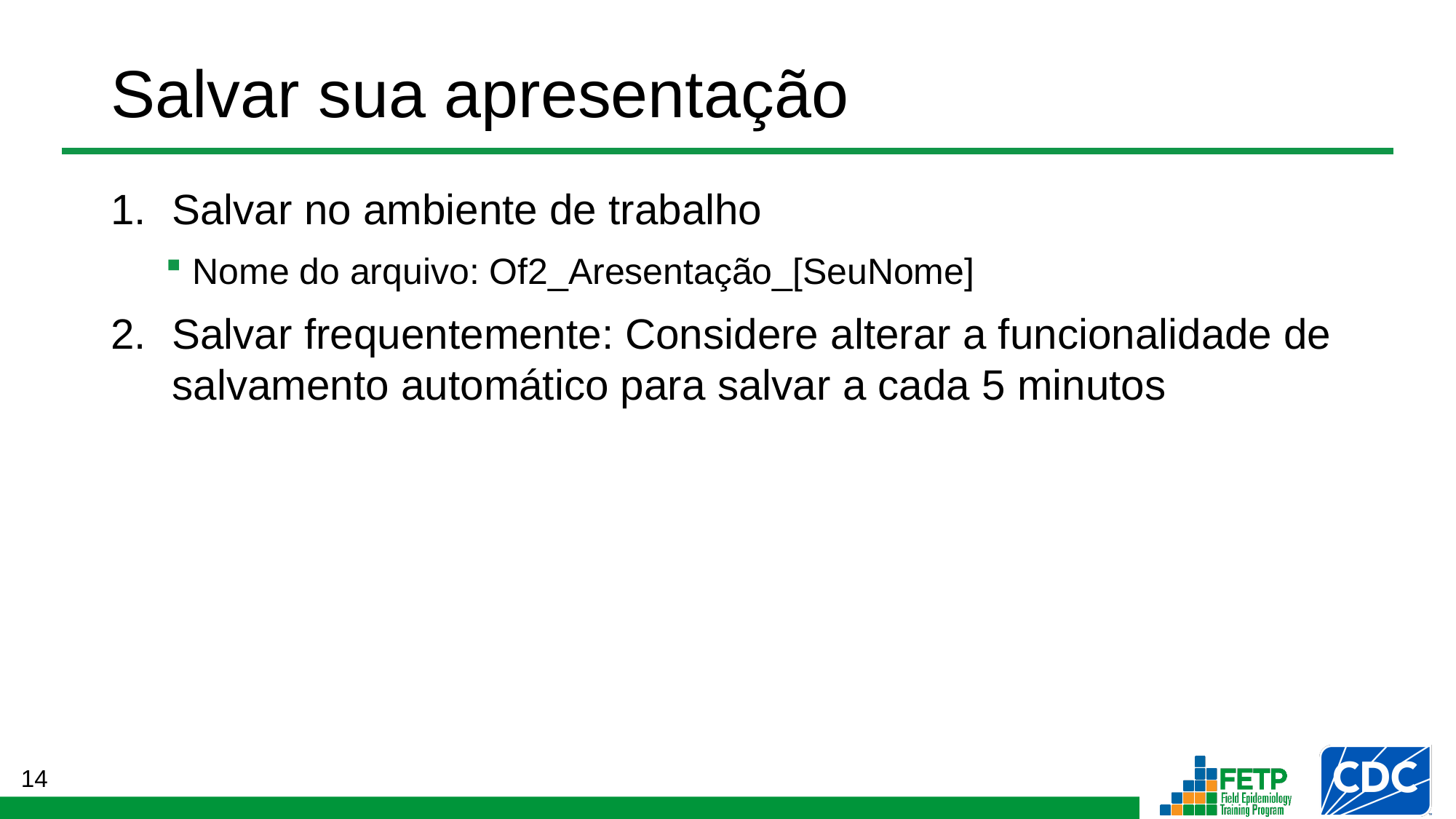

# Salvar sua apresentação
Salvar no ambiente de trabalho
Nome do arquivo: Of2_Aresentação_[SeuNome]
Salvar frequentemente: Considere alterar a funcionalidade de salvamento automático para salvar a cada 5 minutos